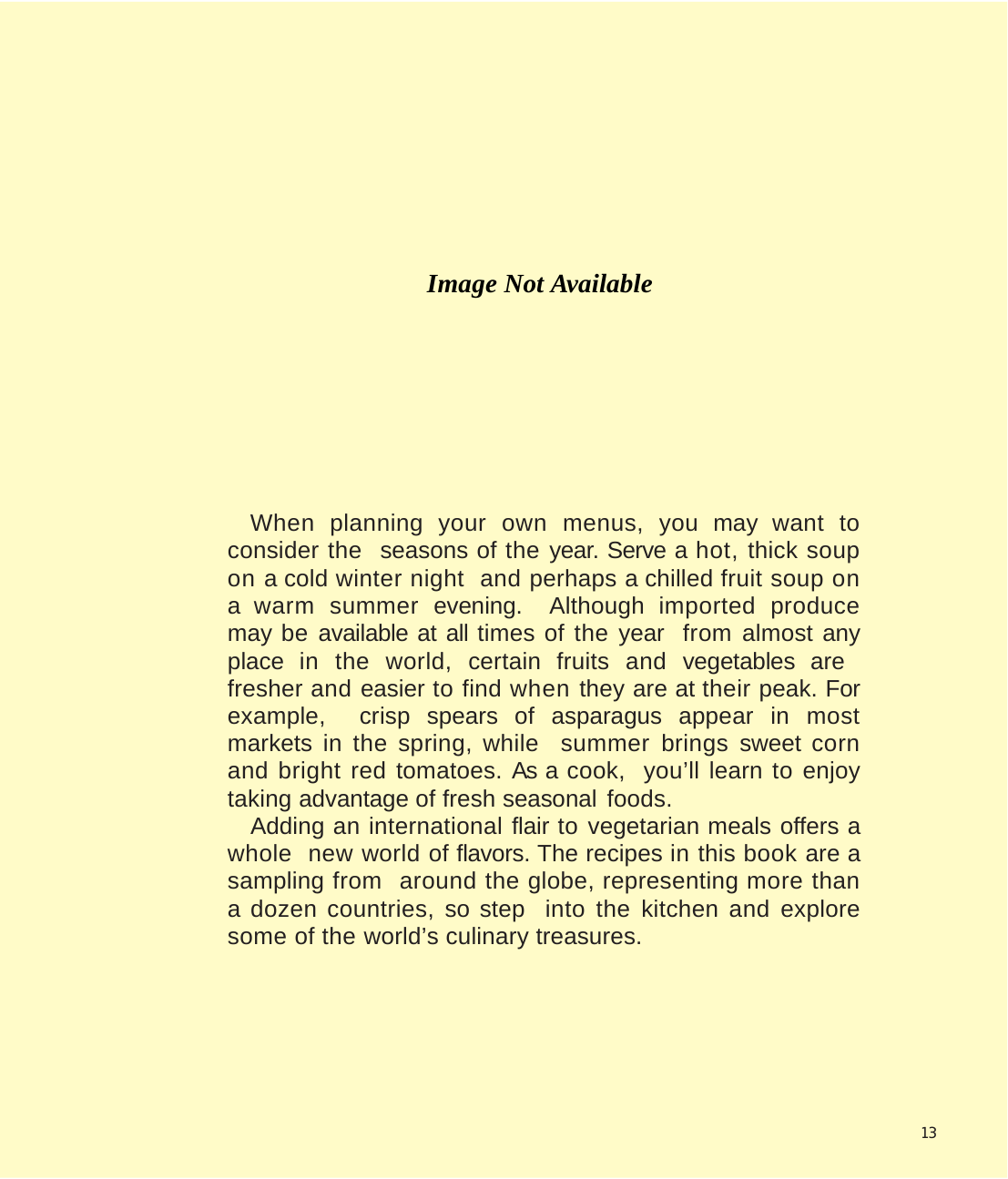

Image Not Available
When planning your own menus, you may want to consider the  seasons of the year. Serve a hot, thick soup on a cold winter night  and perhaps a chilled fruit soup on a warm summer evening.  Although imported produce may be available at all times of the year  from almost any place in the world, certain fruits and vegetables are  fresher and easier to find when they are at their peak. For example,  crisp spears of asparagus appear in most markets in the spring, while  summer brings sweet corn and bright red tomatoes. As a cook,  you’ll learn to enjoy taking advantage of fresh seasonal foods.
Adding an international flair to vegetarian meals offers a whole  new world of flavors. The recipes in this book are a sampling from  around the globe, representing more than a dozen countries, so step  into the kitchen and explore some of the world’s culinary treasures.
13